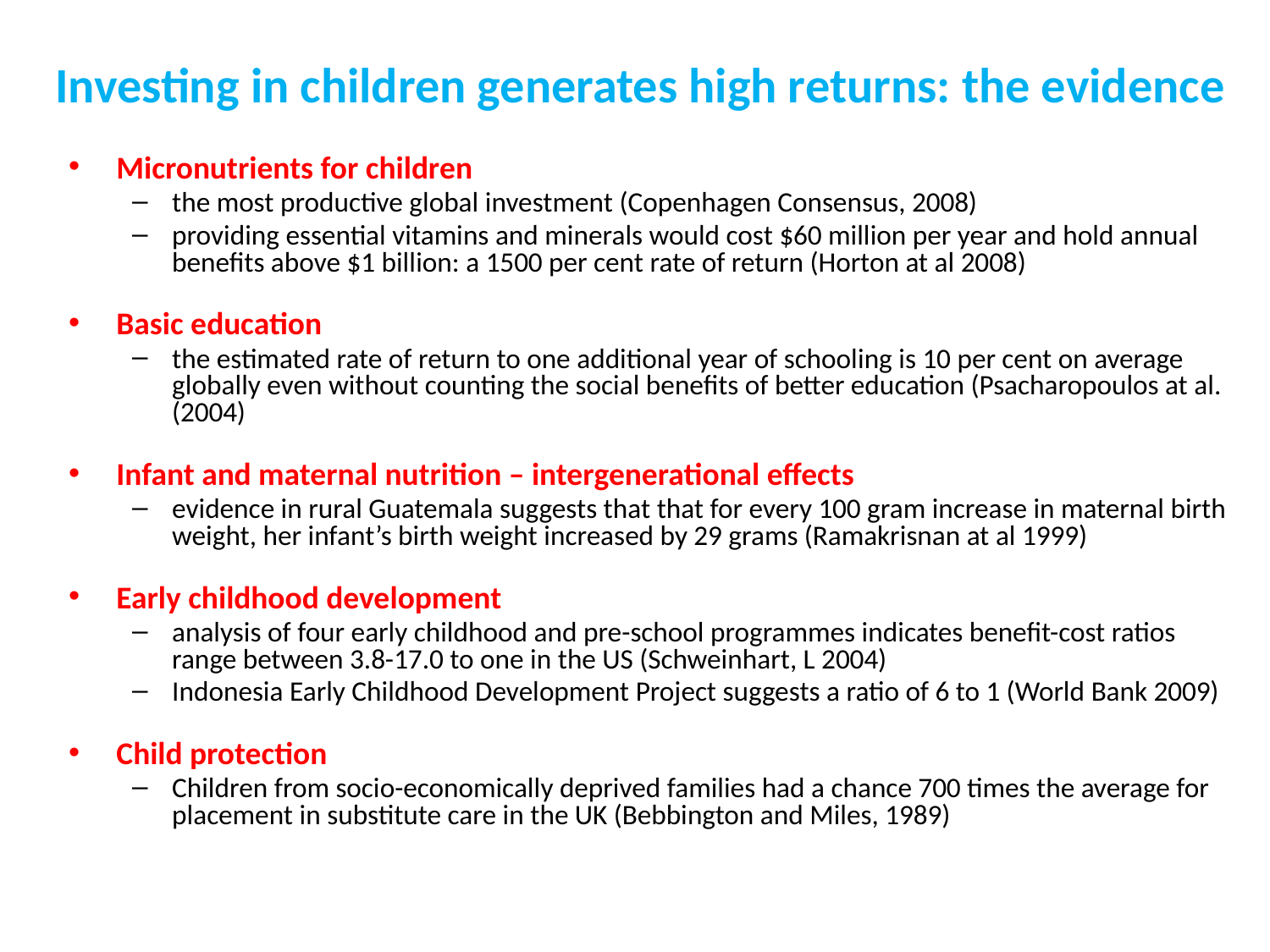

# Investing in children generates high returns: the evidence
Micronutrients for children
the most productive global investment (Copenhagen Consensus, 2008)
providing essential vitamins and minerals would cost $60 million per year and hold annual benefits above $1 billion: a 1500 per cent rate of return (Horton at al 2008)
Basic education
the estimated rate of return to one additional year of schooling is 10 per cent on average globally even without counting the social benefits of better education (Psacharopoulos at al. (2004)
Infant and maternal nutrition – intergenerational effects
evidence in rural Guatemala suggests that that for every 100 gram increase in maternal birth weight, her infant’s birth weight increased by 29 grams (Ramakrisnan at al 1999)
Early childhood development
analysis of four early childhood and pre-school programmes indicates benefit-cost ratios range between 3.8-17.0 to one in the US (Schweinhart, L 2004)
Indonesia Early Childhood Development Project suggests a ratio of 6 to 1 (World Bank 2009)
Child protection
Children from socio-economically deprived families had a chance 700 times the average for placement in substitute care in the UK (Bebbington and Miles, 1989)